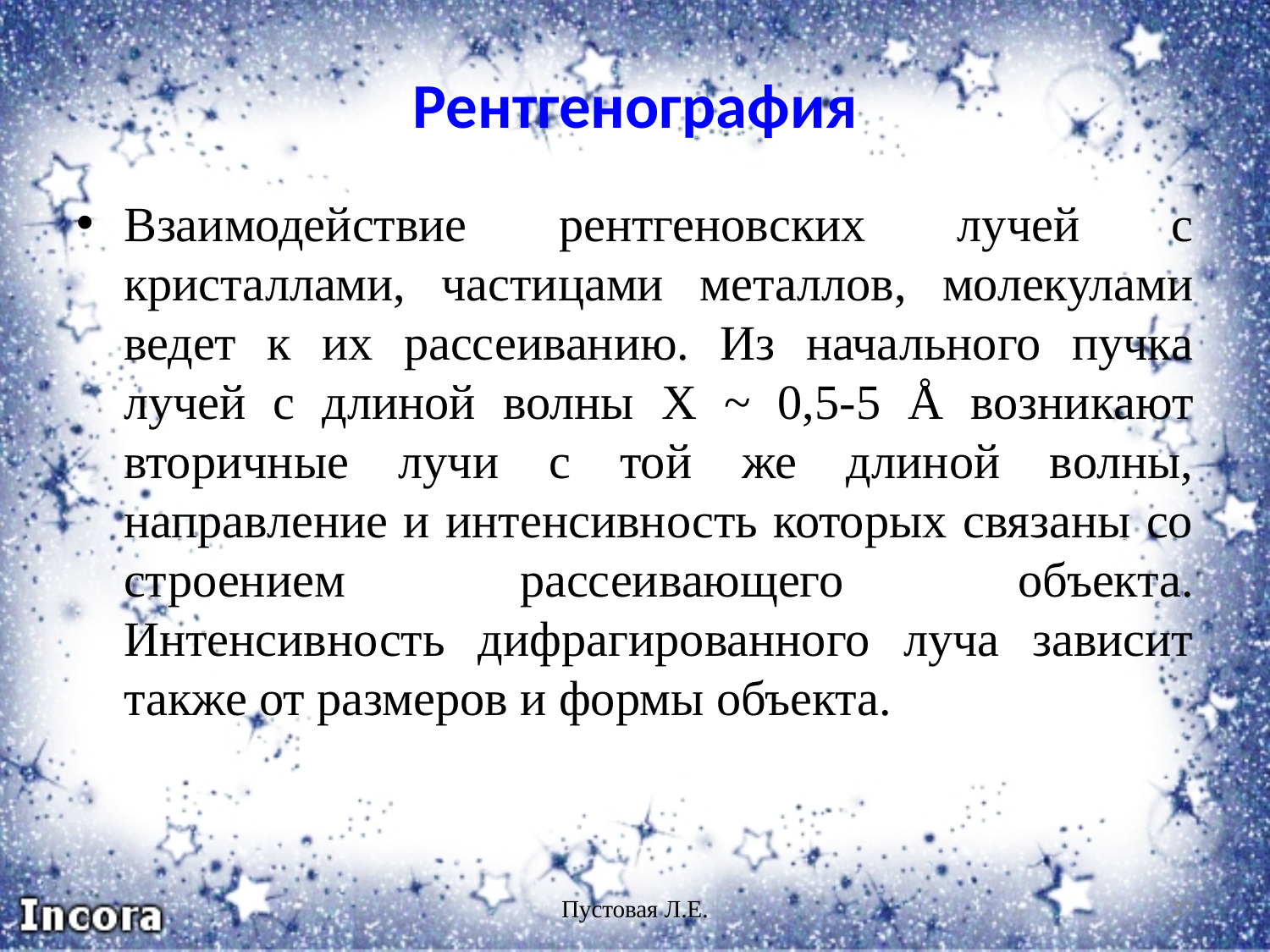

# Рентгенография
Взаимодействие рентгеновских лучей с кристаллами, частицами металлов, молекулами ведет к их рассеиванию. Из начального пучка лучей с длиной волны X ~ 0,5-5 Å возникают вторичные лучи с той же длиной волны, направление и интенсивность которых связаны со строением рассеивающего объекта. Интенсивность дифрагированного луча зависит также от размеров и формы объекта.
Пустовая Л.Е.
27